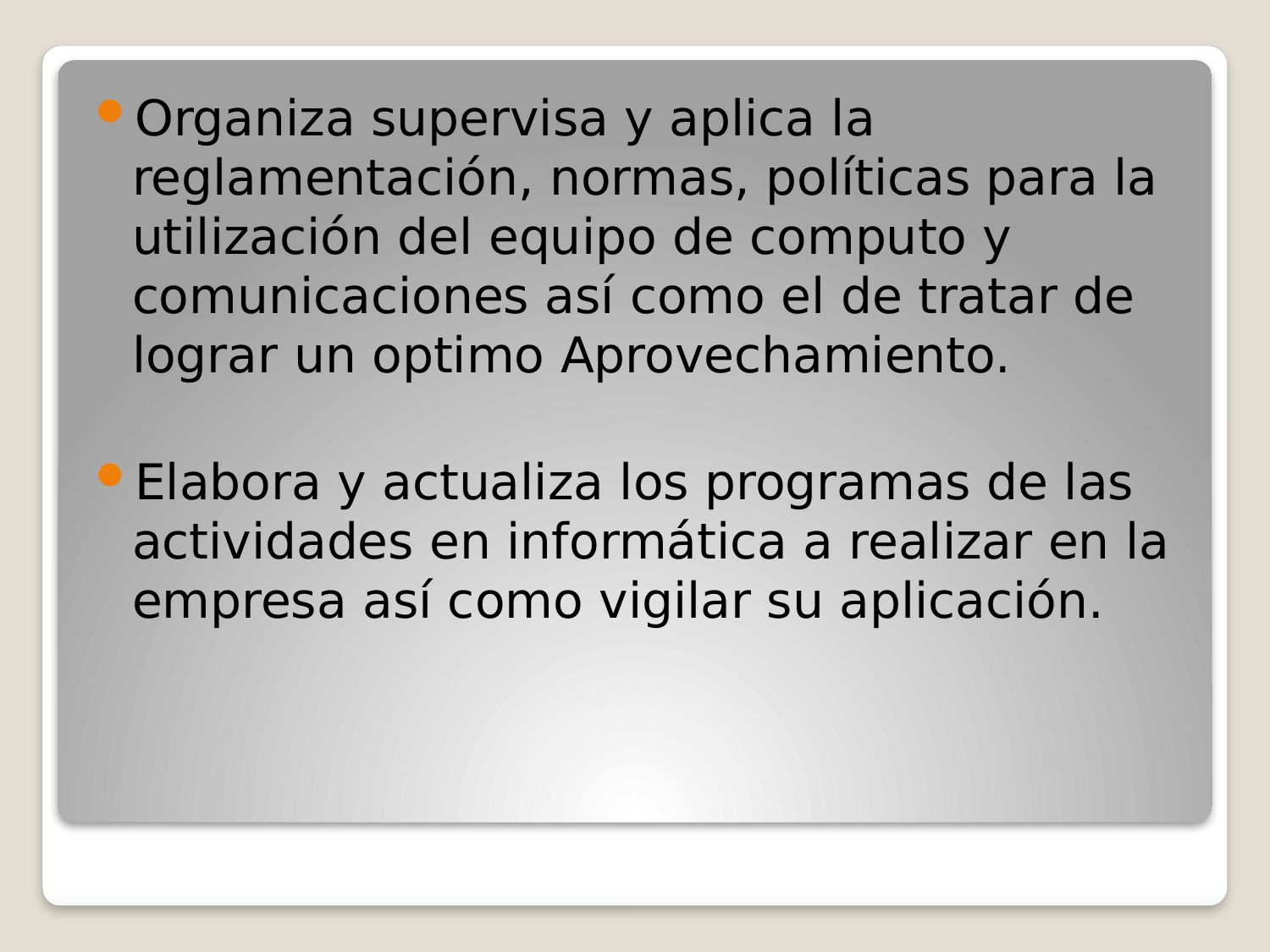

Organiza supervisa y aplica la reglamentación, normas, políticas para la utilización del equipo de computo y comunicaciones así como el de tratar de lograr un optimo Aprovechamiento.

Elabora y actualiza los programas de las actividades en informática a realizar en la empresa así como vigilar su aplicación.
#